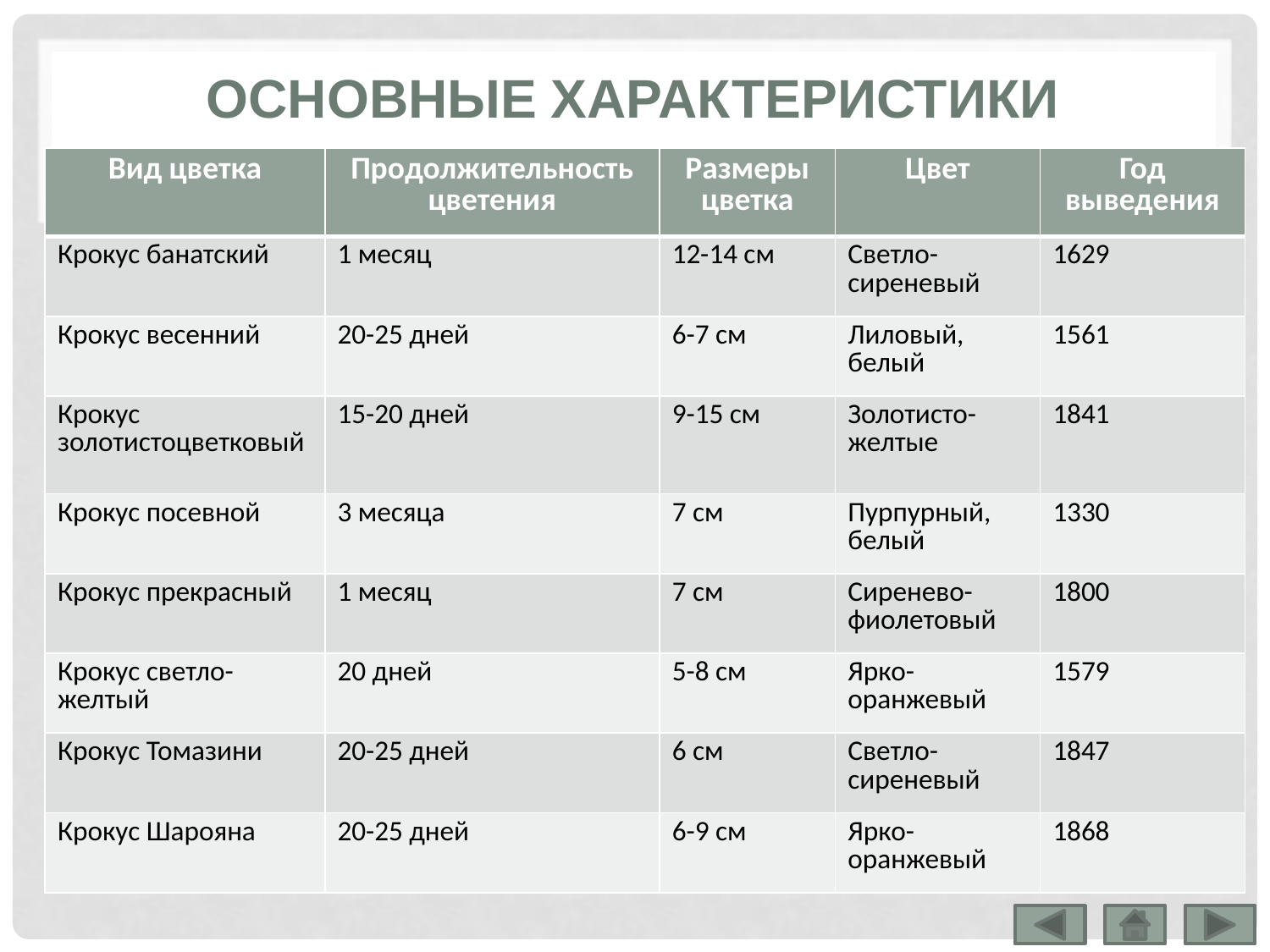

# Основные характеристики
| Вид цветка | Продолжительность цветения | Размеры цветка | Цвет | Год выведения |
| --- | --- | --- | --- | --- |
| Крокус банатский | 1 месяц | 12-14 см | Светло-сиреневый | 1629 |
| Крокус весенний | 20-25 дней | 6-7 см | Лиловый, белый | 1561 |
| Крокус золотистоцветковый | 15-20 дней | 9-15 см | Золотисто- желтые | 1841 |
| Крокус посевной | 3 месяца | 7 см | Пурпурный, белый | 1330 |
| Крокус прекрасный | 1 месяц | 7 см | Сиренево- фиолетовый | 1800 |
| Крокус светло- желтый | 20 дней | 5-8 см | Ярко-оранжевый | 1579 |
| Крокус Томазини | 20-25 дней | 6 см | Светло-сиреневый | 1847 |
| Крокус Шарояна | 20-25 дней | 6-9 см | Ярко-оранжевый | 1868 |